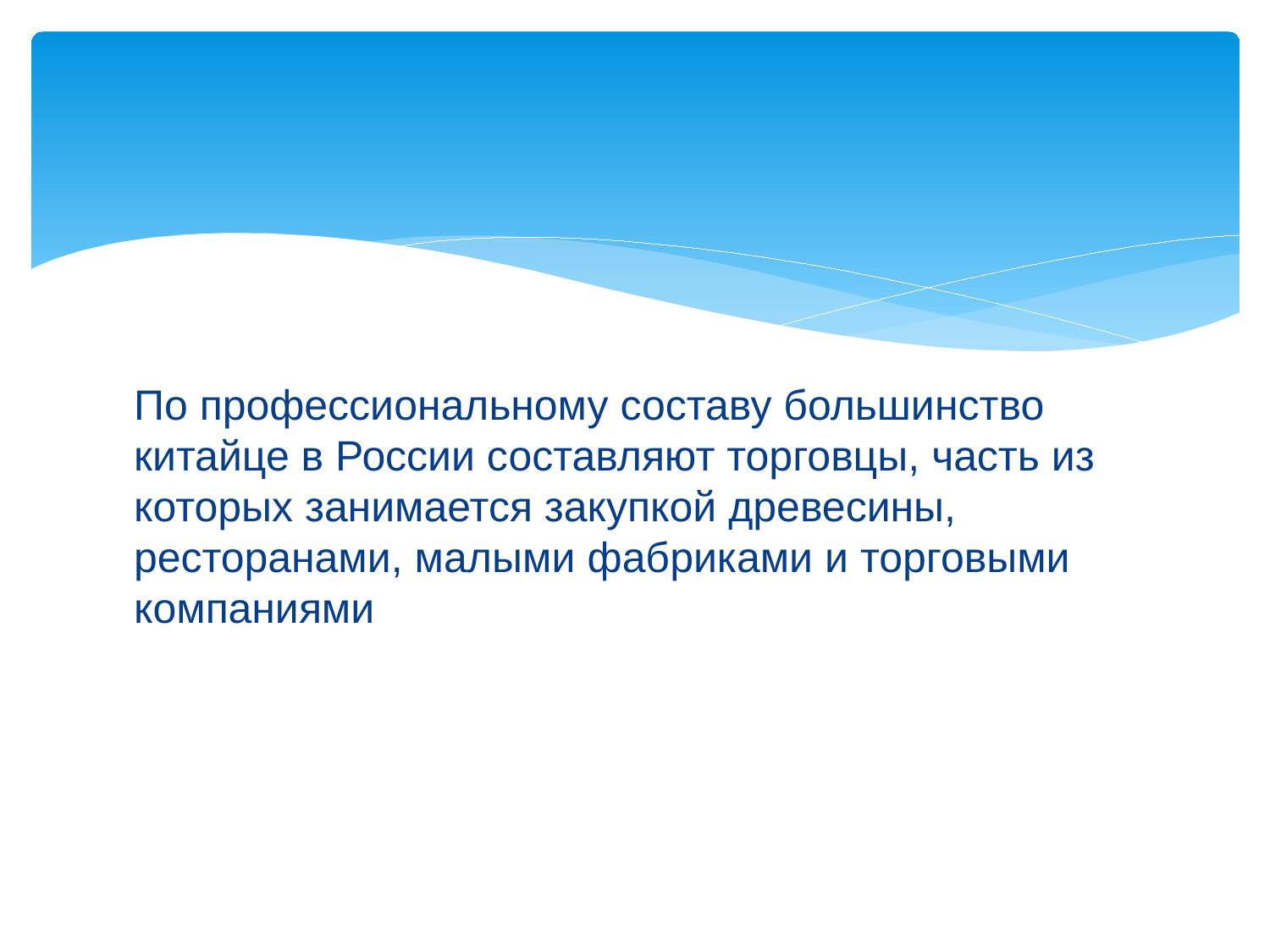

#
По профессиональному составу большинство китайце в России составляют торговцы, часть из которых занимается закупкой древесины, ресторанами, малыми фабриками и торговыми компаниями